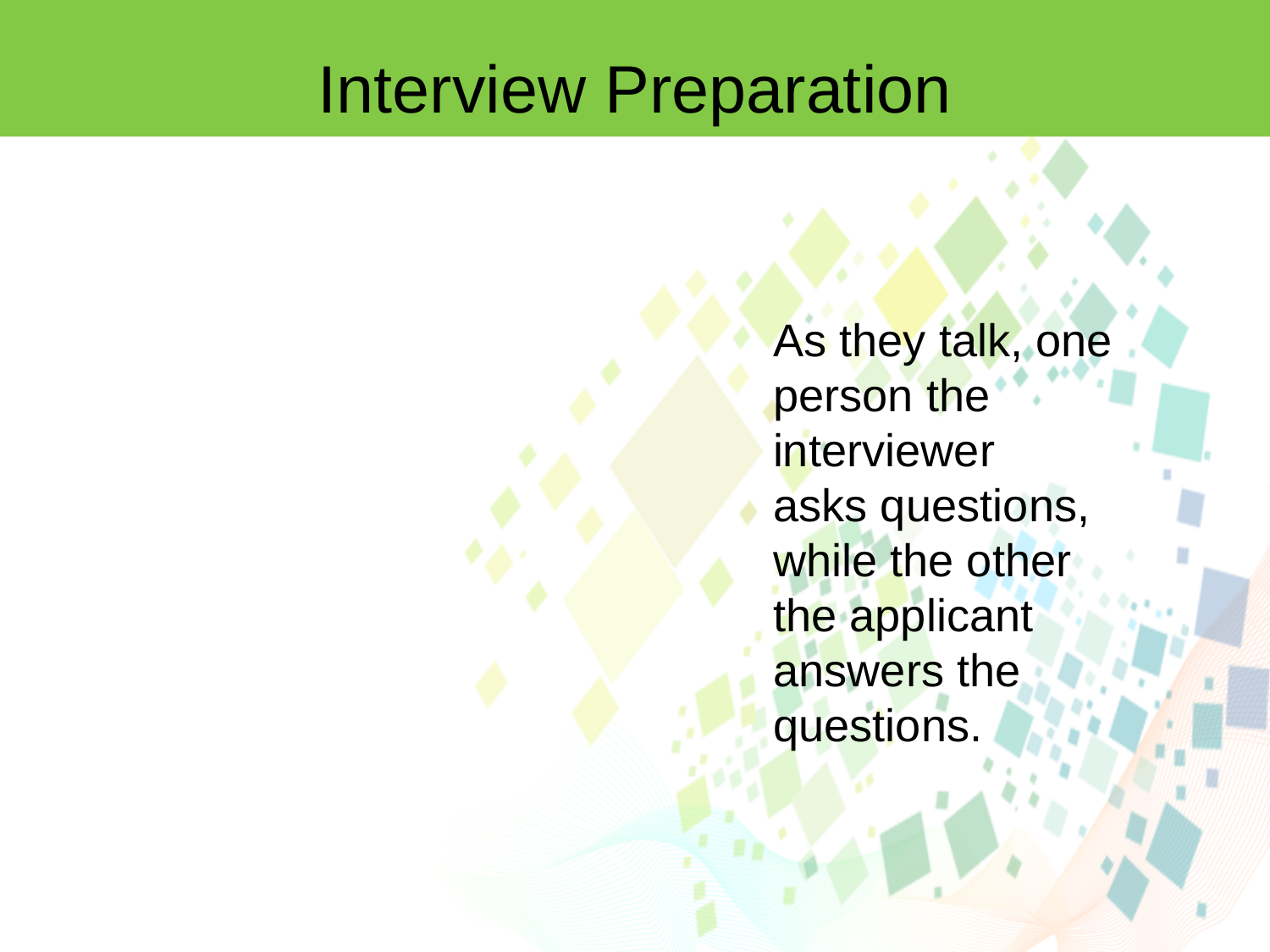

Interview Preparation
As they talk, one person the interviewer
asks questions, while the other the applicant answers the questions.